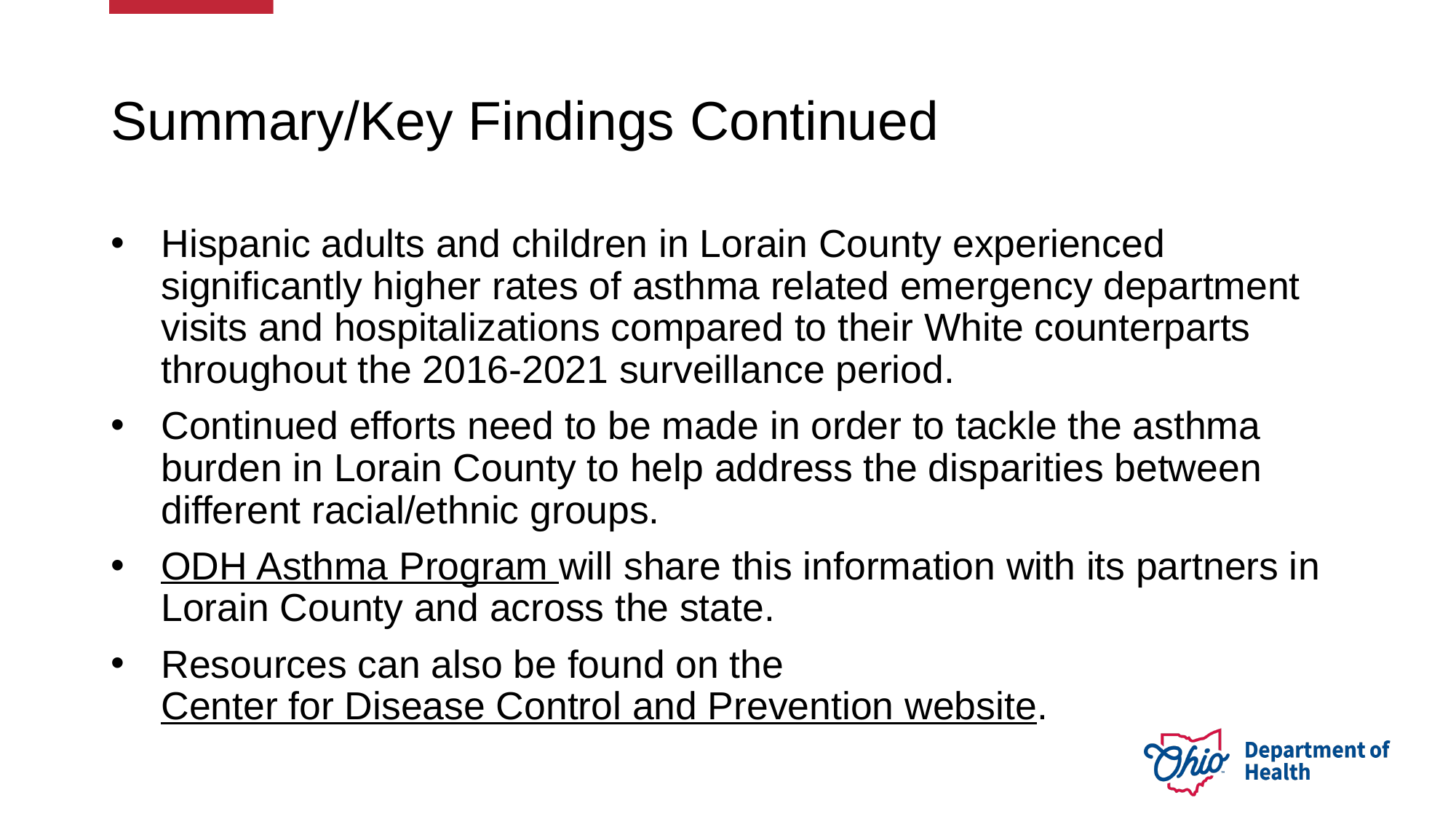

# Summary/Key Findings Continued
Hispanic adults and children in Lorain County experienced significantly higher rates of asthma related emergency department visits and hospitalizations compared to their White counterparts throughout the 2016-2021 surveillance period.
Continued efforts need to be made in order to tackle the asthma burden in Lorain County to help address the disparities between different racial/ethnic groups.
ODH Asthma Program will share this information with its partners in Lorain County and across the state.
Resources can also be found on the Center for Disease Control and Prevention website.